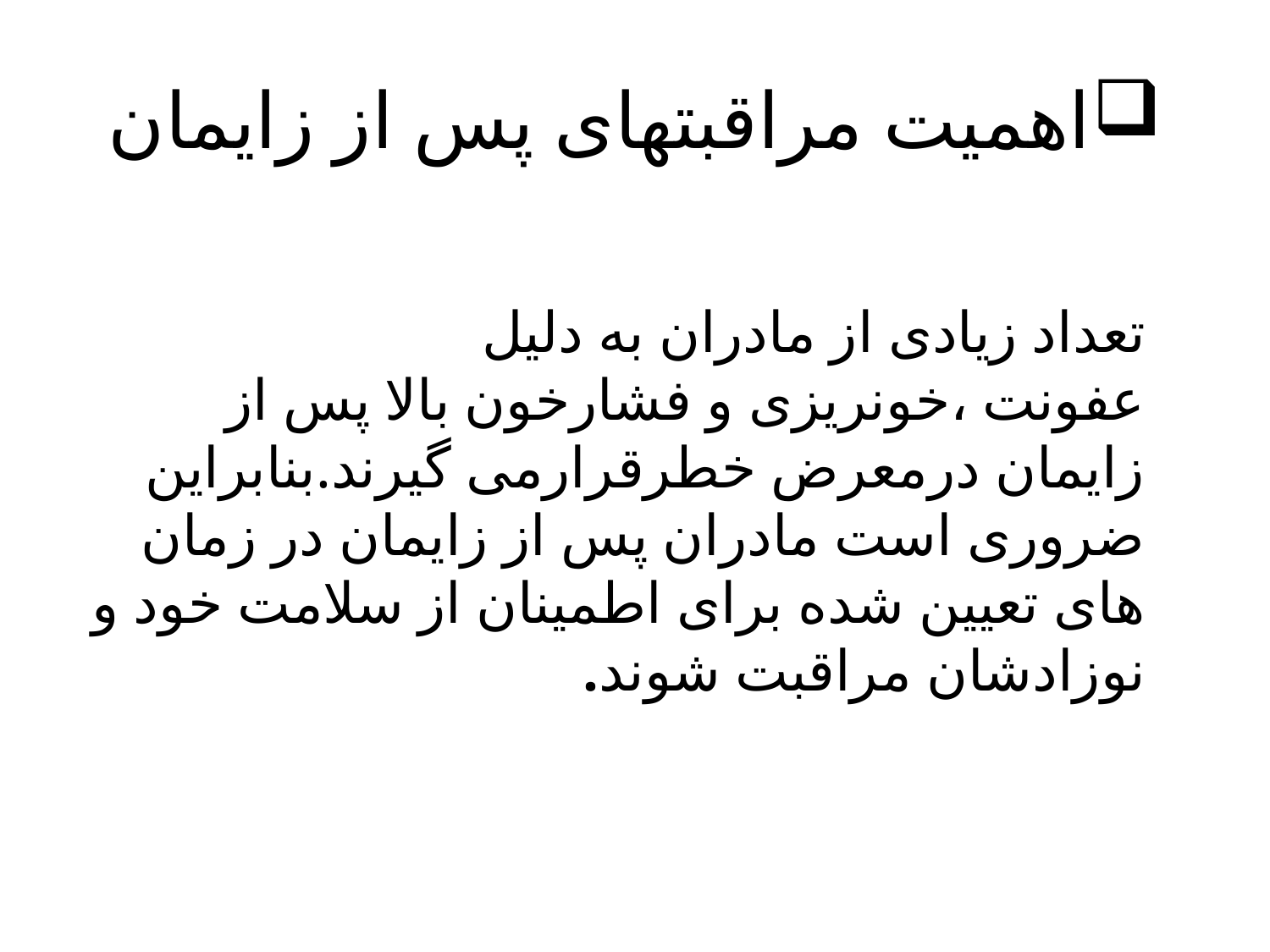

# اهمیت مراقبتهای پس از زایمان
تعداد زیادی از مادران به دلیل عفونت ،خونریزی و فشارخون بالا پس از زایمان درمعرض خطرقرارمی گیرند.بنابراین ضروری است مادران پس از زایمان در زمان های تعیین شده برای اطمینان از سلامت خود و نوزادشان مراقبت شوند.